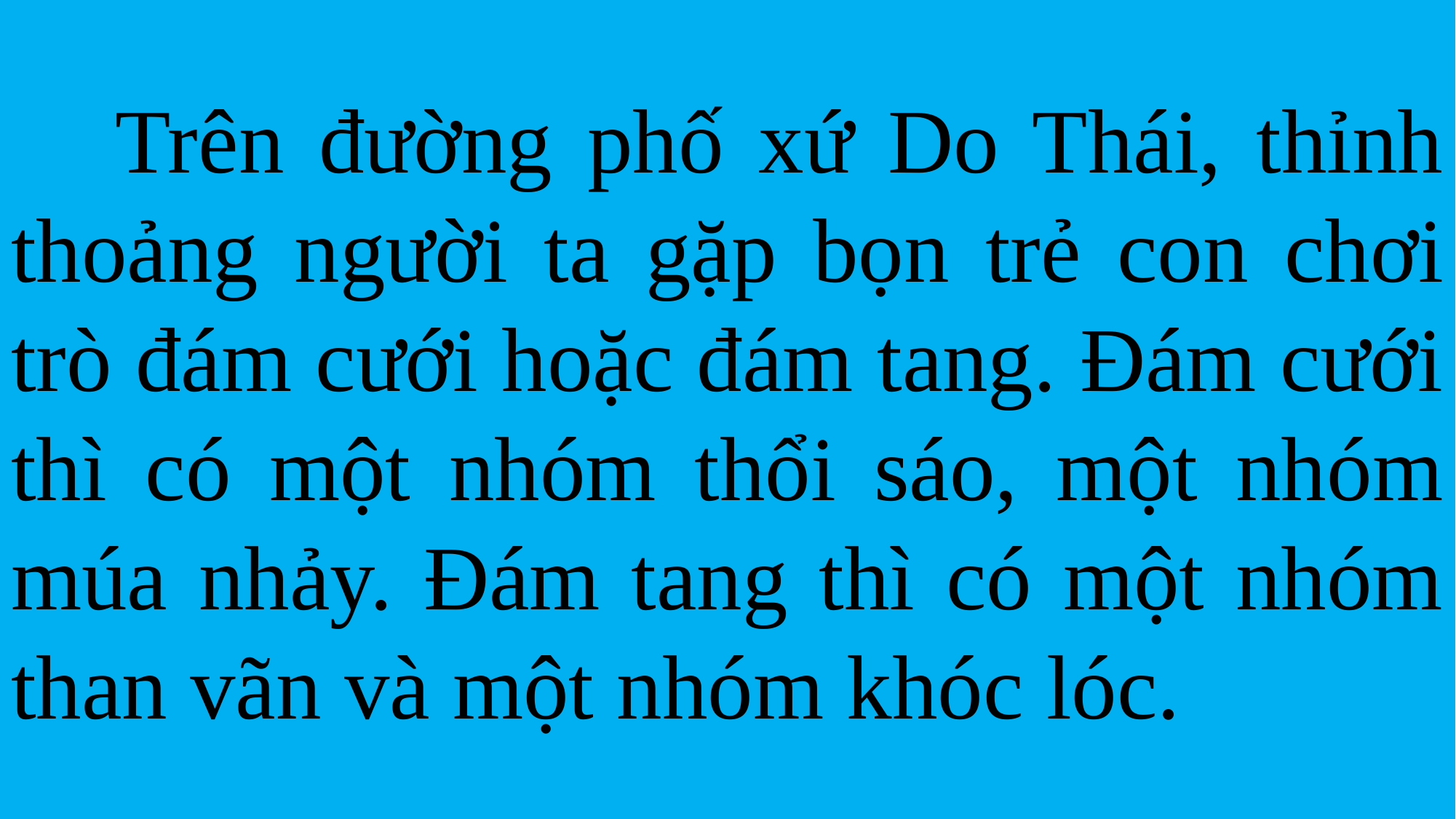

Trên đường phố xứ Do Thái, thỉnh thoảng người ta gặp bọn trẻ con chơi trò đám cưới hoặc đám tang. Đám cưới thì có một nhóm thổi sáo, một nhóm múa nhảy. Đám tang thì có một nhóm than vãn và một nhóm khóc lóc.